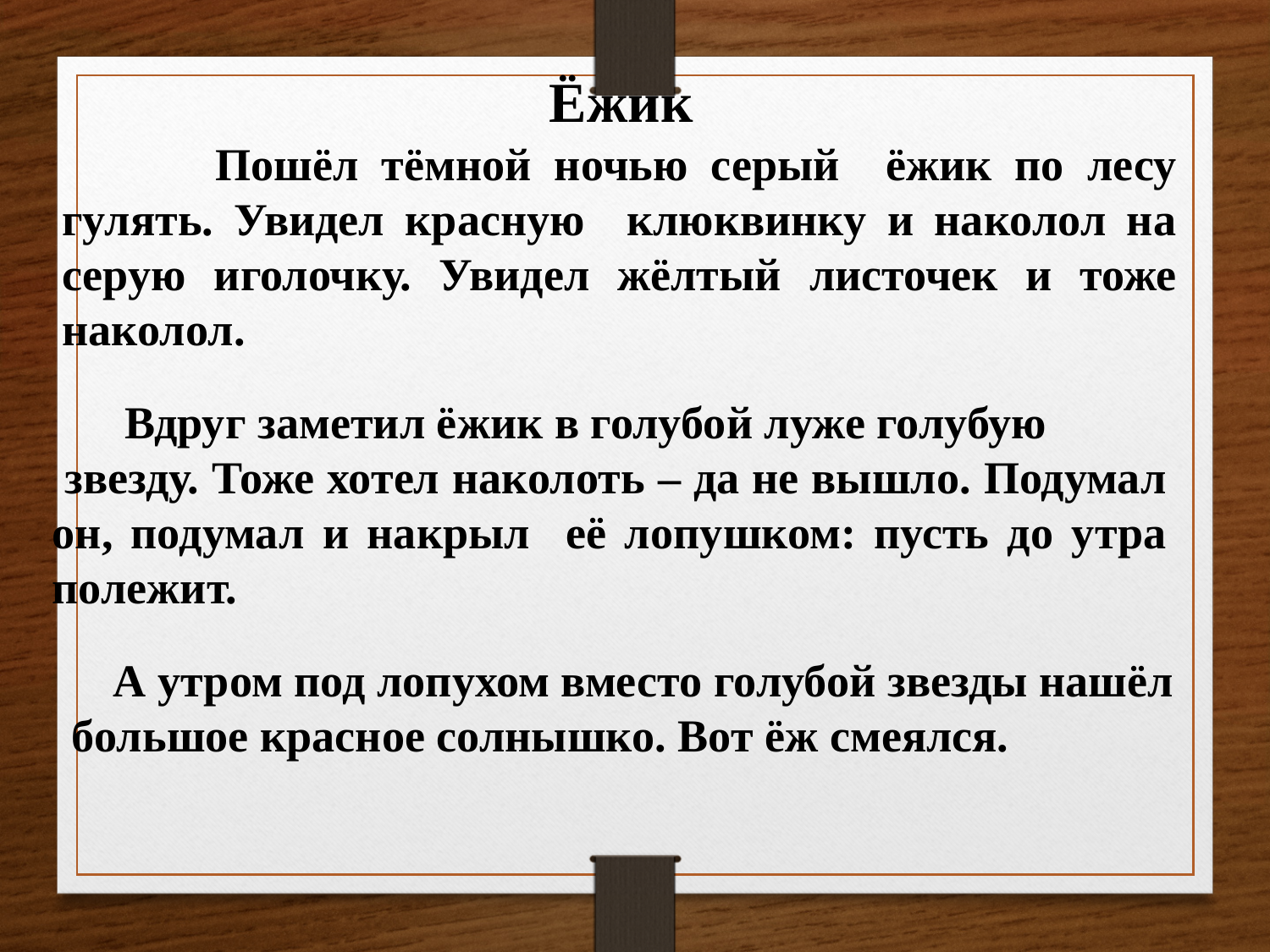

Ёжик
       Пошёл тёмной ночью серый  ёжик по лесу гулять. Увидел красную  клюквинку и наколол на серую иголочку. Увидел жёлтый листочек и тоже наколол.
       Вдруг заметил ёжик в голубой луже голубую
 звезду. Тоже хотел наколоть – да не вышло. Подумал он, подумал и накрыл  её лопушком: пусть до утра полежит.
    А утром под лопухом вместо голубой звезды нашёл большое красное солнышко. Вот ёж смеялся.